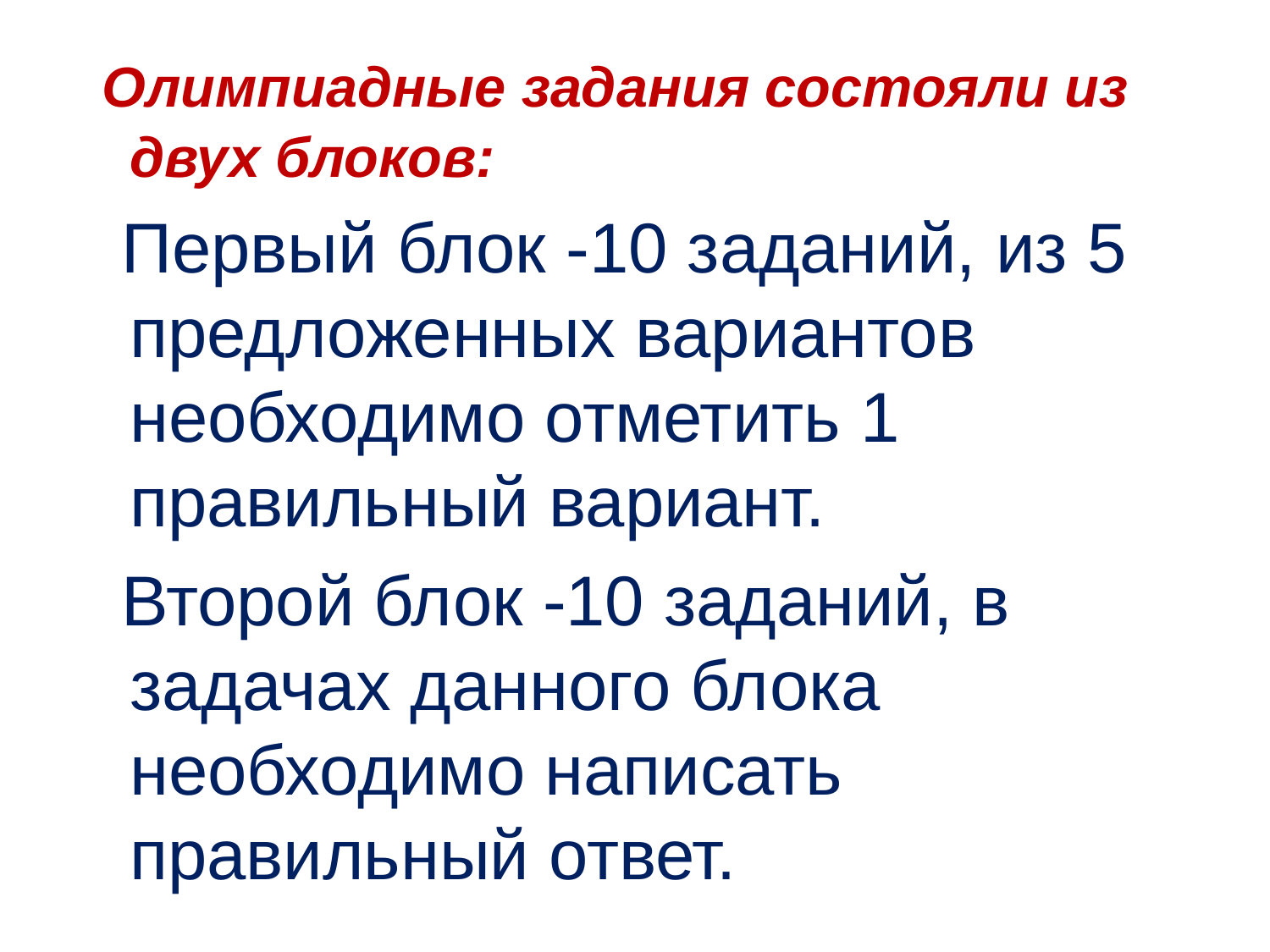

Олимпиадные задания состояли из двух блоков:
  Первый блок -10 заданий, из 5 предложенных вариантов необходимо отметить 1 правильный вариант.
  Второй блок -10 заданий, в задачах данного блока необходимо написать правильный ответ.
#